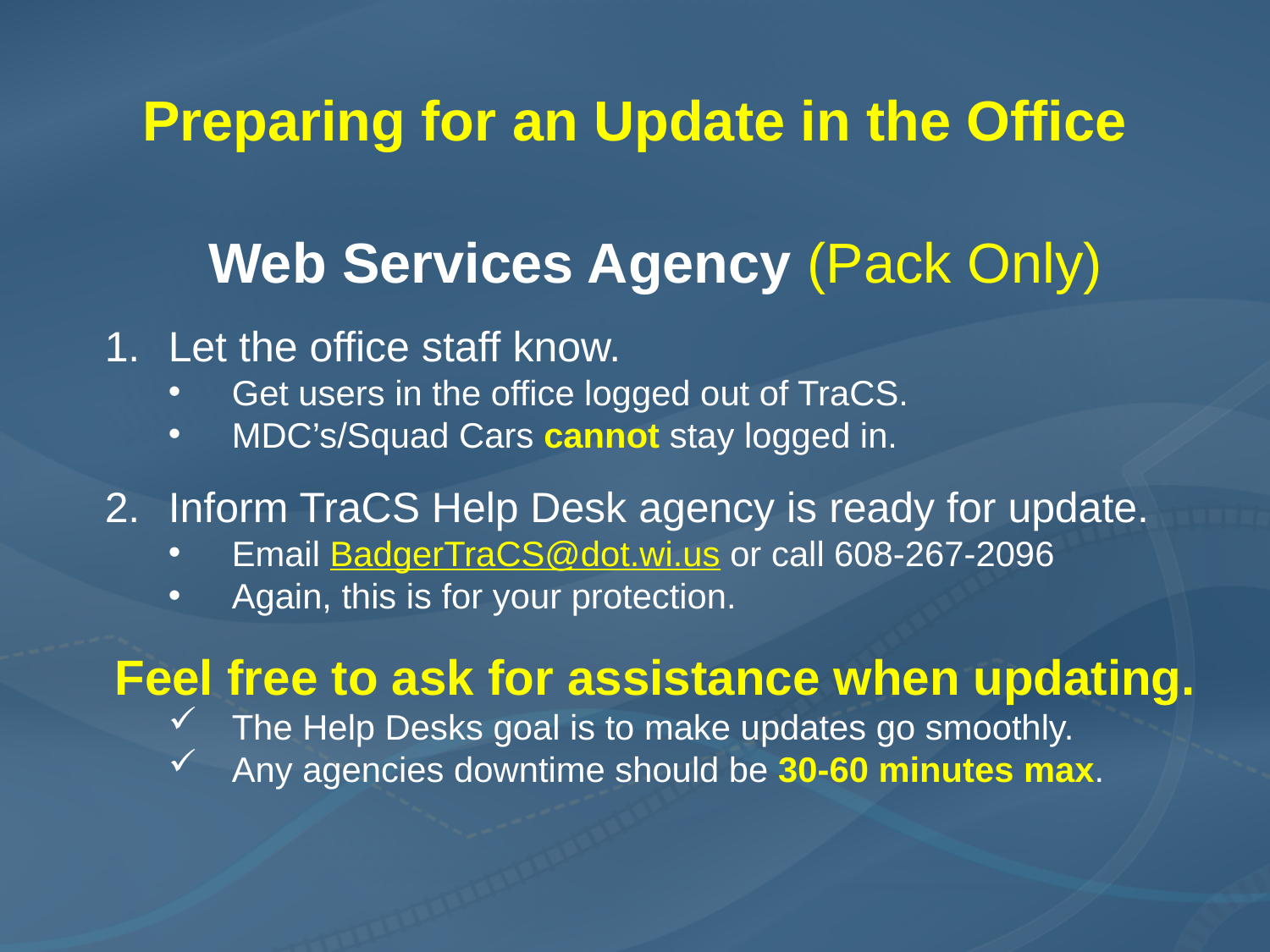

Preparing for an Update in the Office
Web Services Agency (Pack Only)
Let the office staff know.
Get users in the office logged out of TraCS.
MDC’s/Squad Cars cannot stay logged in.
Inform TraCS Help Desk agency is ready for update.
Email BadgerTraCS@dot.wi.us or call 608-267-2096
Again, this is for your protection.
Feel free to ask for assistance when updating.
The Help Desks goal is to make updates go smoothly.
Any agencies downtime should be 30-60 minutes max.